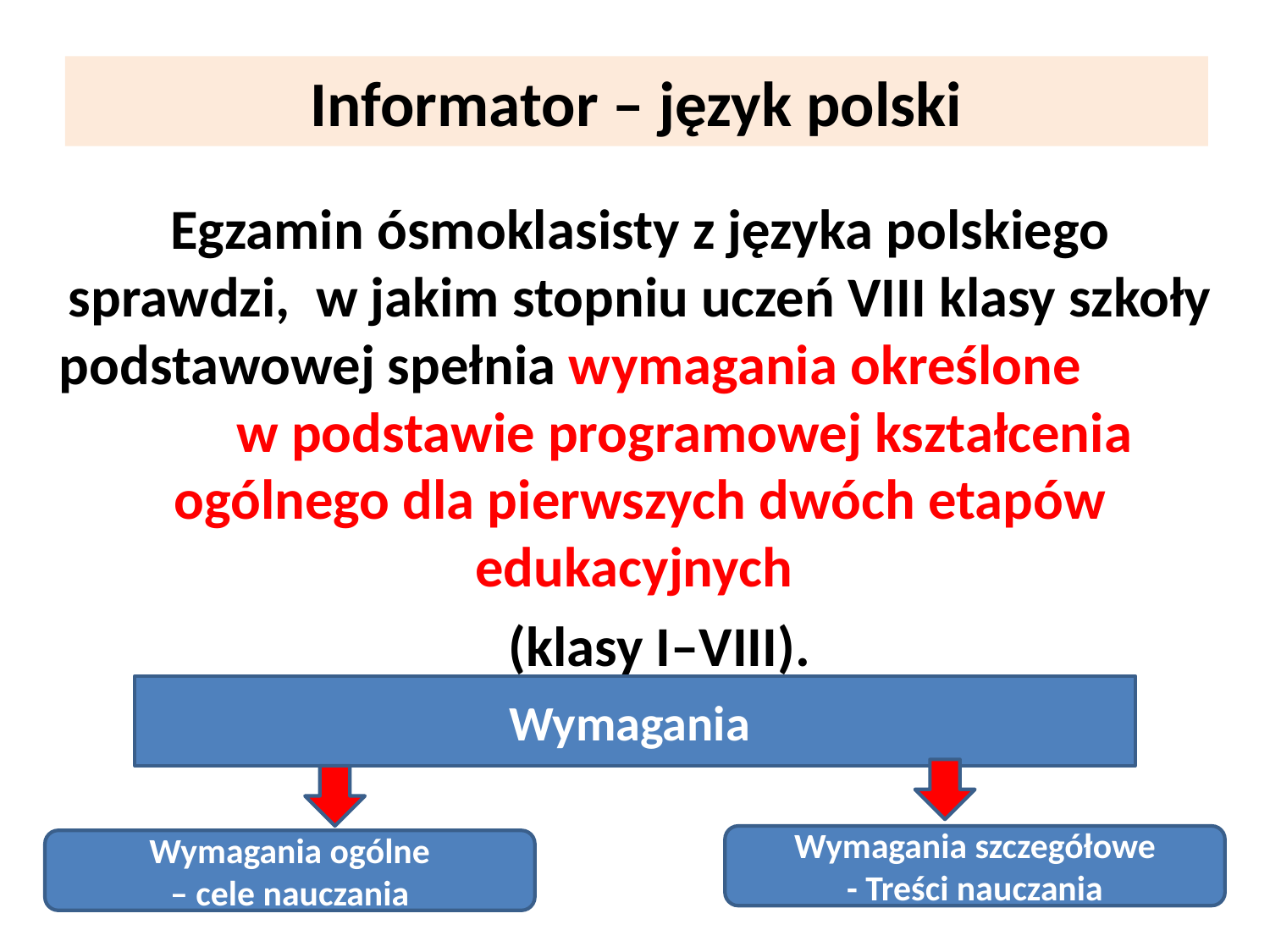

# Informator – język polski
Egzamin ósmoklasisty z języka polskiego sprawdzi,  w jakim stopniu uczeń VIII klasy szkoły podstawowej spełnia wymagania określone                   w podstawie programowej kształcenia ogólnego dla pierwszych dwóch etapów edukacyjnych
    (klasy I–VIII).
Wymagania

Wymagania szczegółowe
- Treści nauczania
Wymagania ogólne
 – cele nauczania